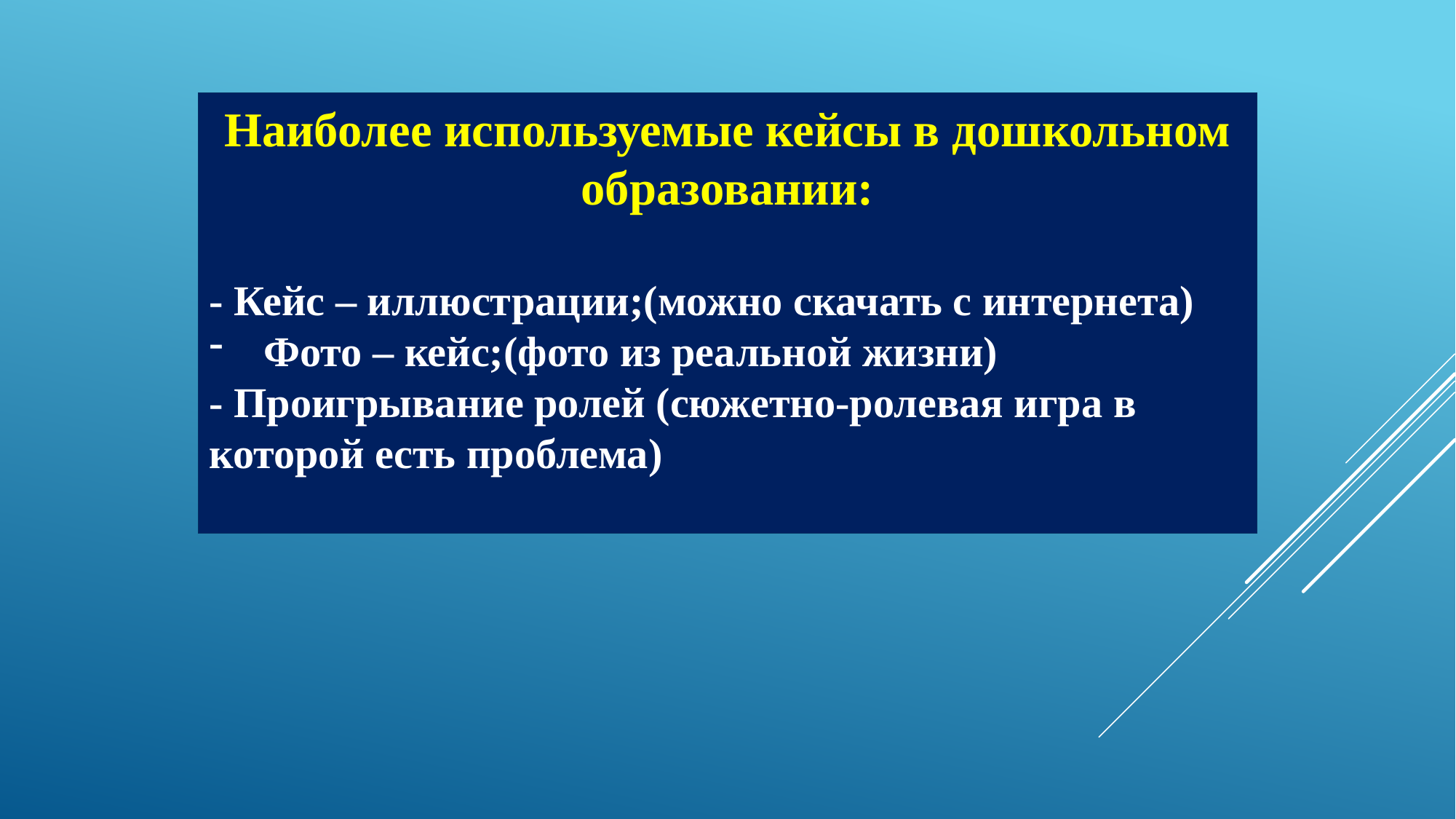

Наиболее используемые кейсы в дошкольном образовании:

- Кейс – иллюстрации;(можно скачать с интернета)
Фото – кейс;(фото из реальной жизни)
- Проигрывание ролей (сюжетно-ролевая игра в которой есть проблема)